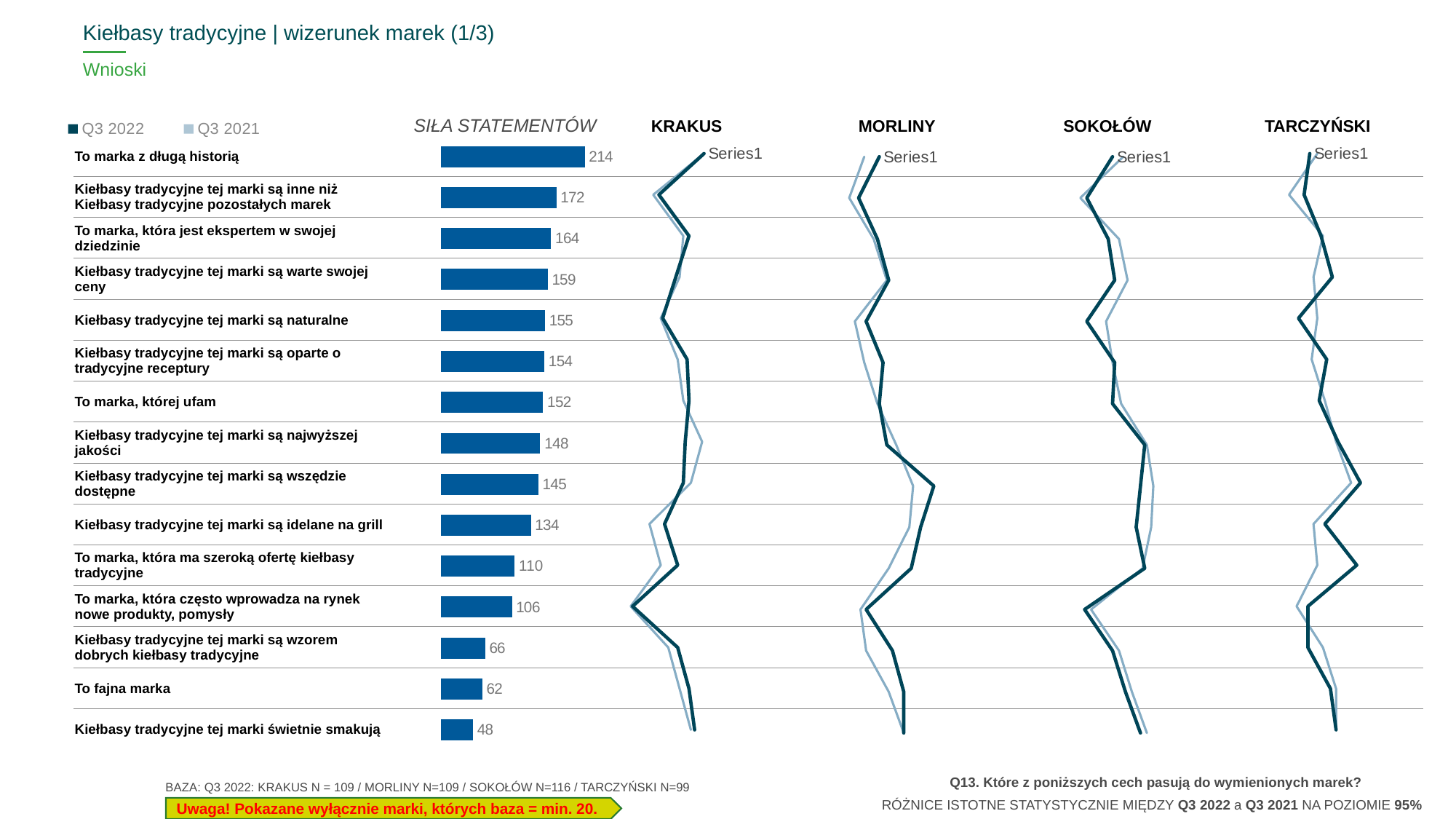

Kiełbasy tradycyjne | wizerunek marek (1/3)
# Wnioski
| KRAKUS | MORLINY | SOKOŁÓW | TARCZYŃSKI |
| --- | --- | --- | --- |

### Chart

| Category | Q3 2022 | Kolumna2 | Kolumna6 | Q3 2021 |
|---|---|---|---|---|
|  | None | None | None | None |
|  | None | None | None | None |
|  | None | None | None | None |
|  | None | None | None | None |
|  | None | None | None | None |
|  | None | None | None | None |
|  | None | None | None | None |
SIŁA STATEMENTÓW

### Chart

| Category | Q3 2022 | Q3 2021 |
|---|---|---|

### Chart

| Category | Q3 2022 | Q3 2021 |
|---|---|---|
| To marka z długą historią |  |
| --- | --- |
| Kiełbasy tradycyjne tej marki są inne niż Kiełbasy tradycyjne pozostałych marek |  |
| To marka, która jest ekspertem w swojej dziedzinie |  |
| Kiełbasy tradycyjne tej marki są warte swojej ceny |  |
| Kiełbasy tradycyjne tej marki są naturalne |  |
| Kiełbasy tradycyjne tej marki są oparte o tradycyjne receptury |  |
| To marka, której ufam |  |
| Kiełbasy tradycyjne tej marki są najwyższej jakości |  |
| Kiełbasy tradycyjne tej marki są wszędzie dostępne |  |
| Kiełbasy tradycyjne tej marki są idelane na grill |  |
| To marka, która ma szeroką ofertę kiełbasy tradycyjne |  |
| To marka, która często wprowadza na rynek nowe produkty, pomysły |  |
| Kiełbasy tradycyjne tej marki są wzorem dobrych kiełbasy tradycyjne |  |
| To fajna marka |  |
| Kiełbasy tradycyjne tej marki świetnie smakują |  |

### Chart

| Category | Seria 1 |
|---|---|
|  | 214.0 |
|  | 172.0 |
|  | 164.0 |
|  | 159.0 |
|  | 155.0 |
|  | 154.0 |
|  | 152.0 |
|  | 148.0 |
|  | 145.0 |
|  | 134.0 |
|  | 110.0 |
|  | 106.0 |
|  | 66.0 |
|  | 62.0 |
|  | 48.0 |

### Chart

| Category | Q3 2022 | Q3 2021 |
|---|---|---|

### Chart

| Category | Q3 2022 | Q3 2021 |
|---|---|---|
Q13. Które z poniższych cech pasują do wymienionych marek?

BAZA: Q3 2022: KRAKUS N = 109 / MORLINY N=109 / SOKOŁÓW N=116 / TARCZYŃSKI N=99
RÓŻNICE ISTOTNE STATYSTYCZNIE MIĘDZY Q3 2022 a Q3 2021 NA POZIOMIE 95%
Uwaga! Pokazane wyłącznie marki, których baza = min. 20.